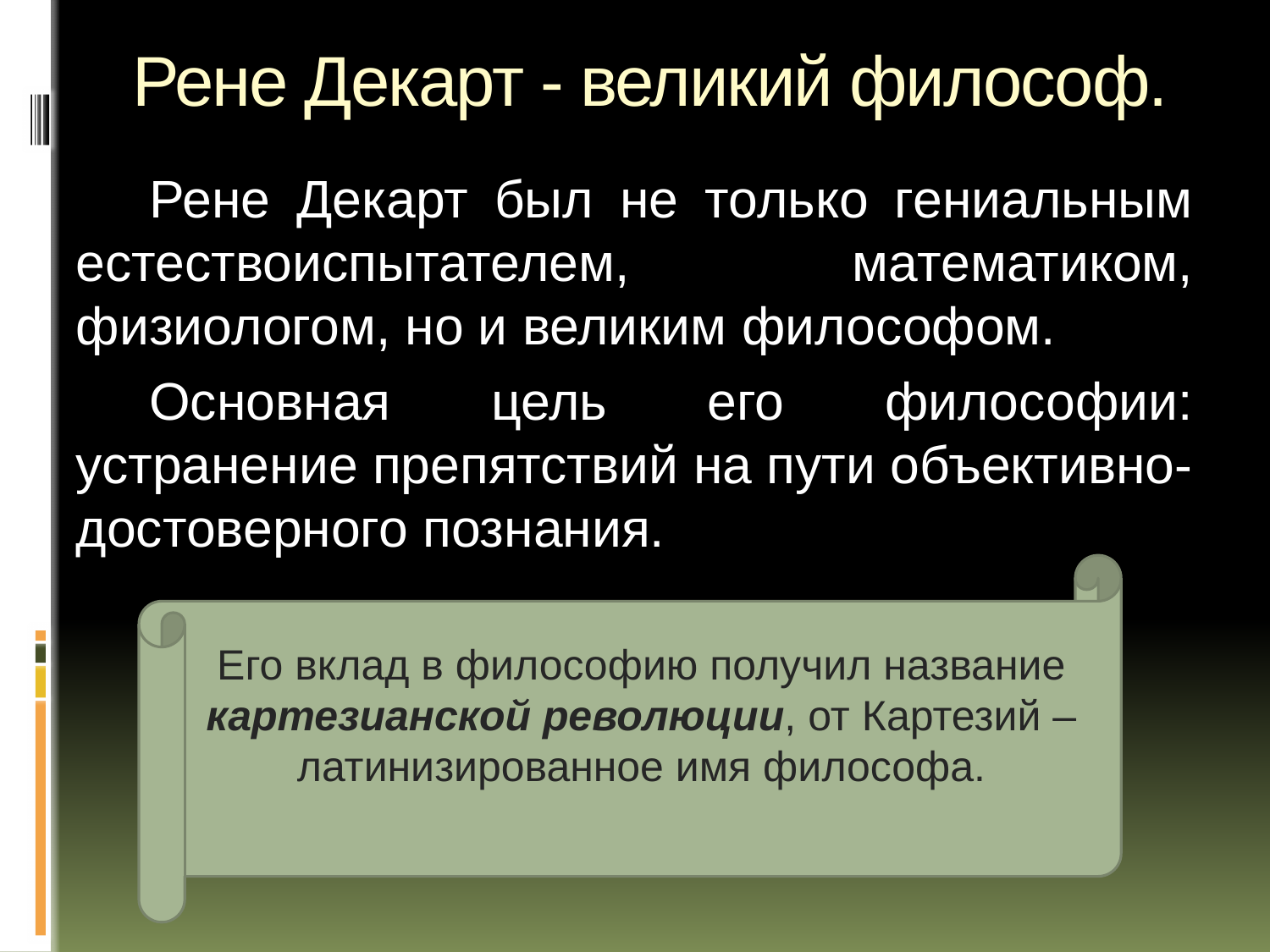

# Рене Декарт - великий философ.
Рене Декарт был не только гениальным естествоиспытателем, математиком, физиологом, но и великим философом.
Основная цель его философии: устранение препятствий на пути объективно-достоверного познания.

Его вклад в философию получил название картезианской революции, от Картезий – латинизированное имя философа.